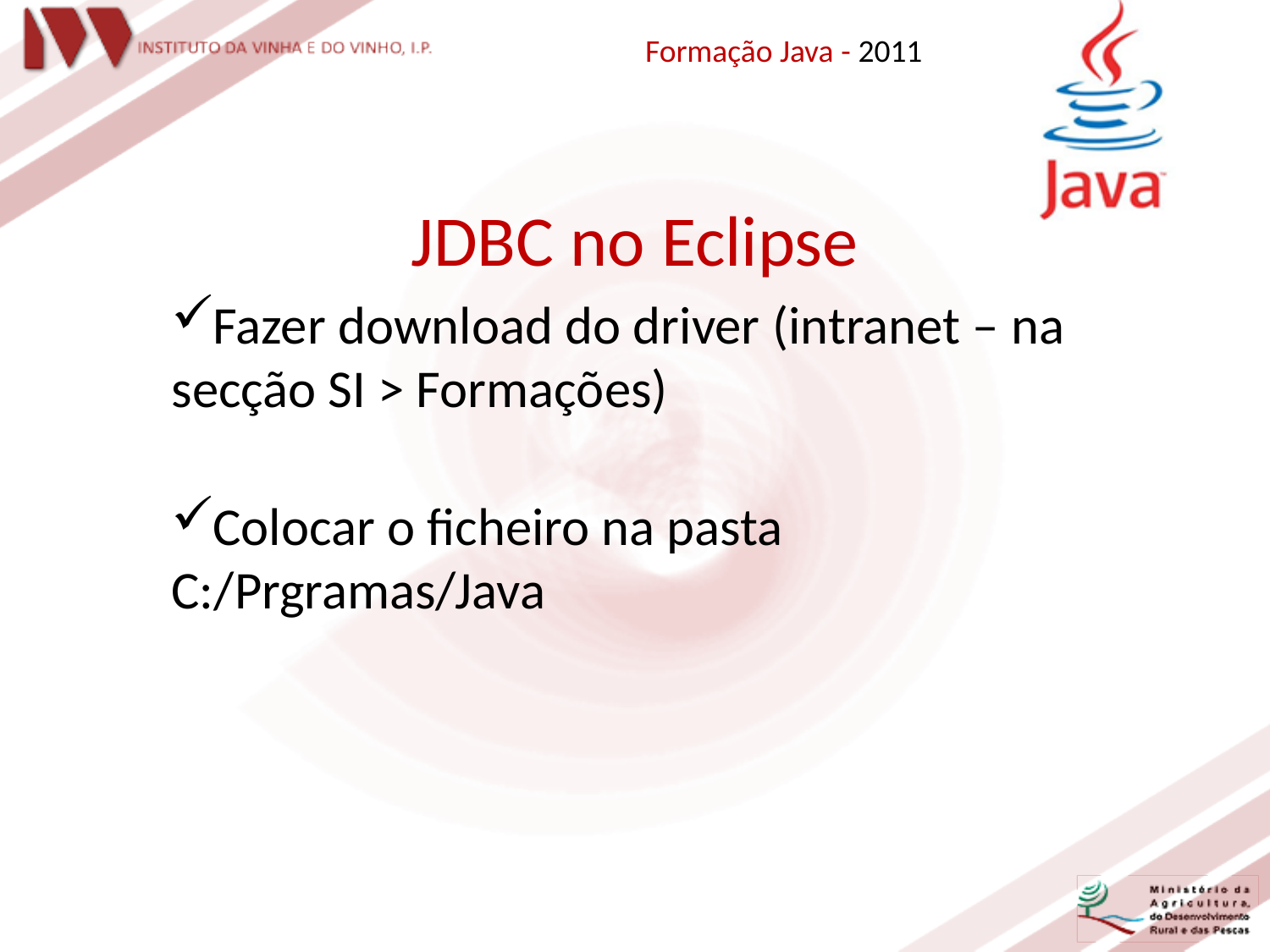

Formação Java - 2011
JDBC no Eclipse
Fazer download do driver (intranet – na secção SI > Formações)
Colocar o ficheiro na pasta C:/Prgramas/Java